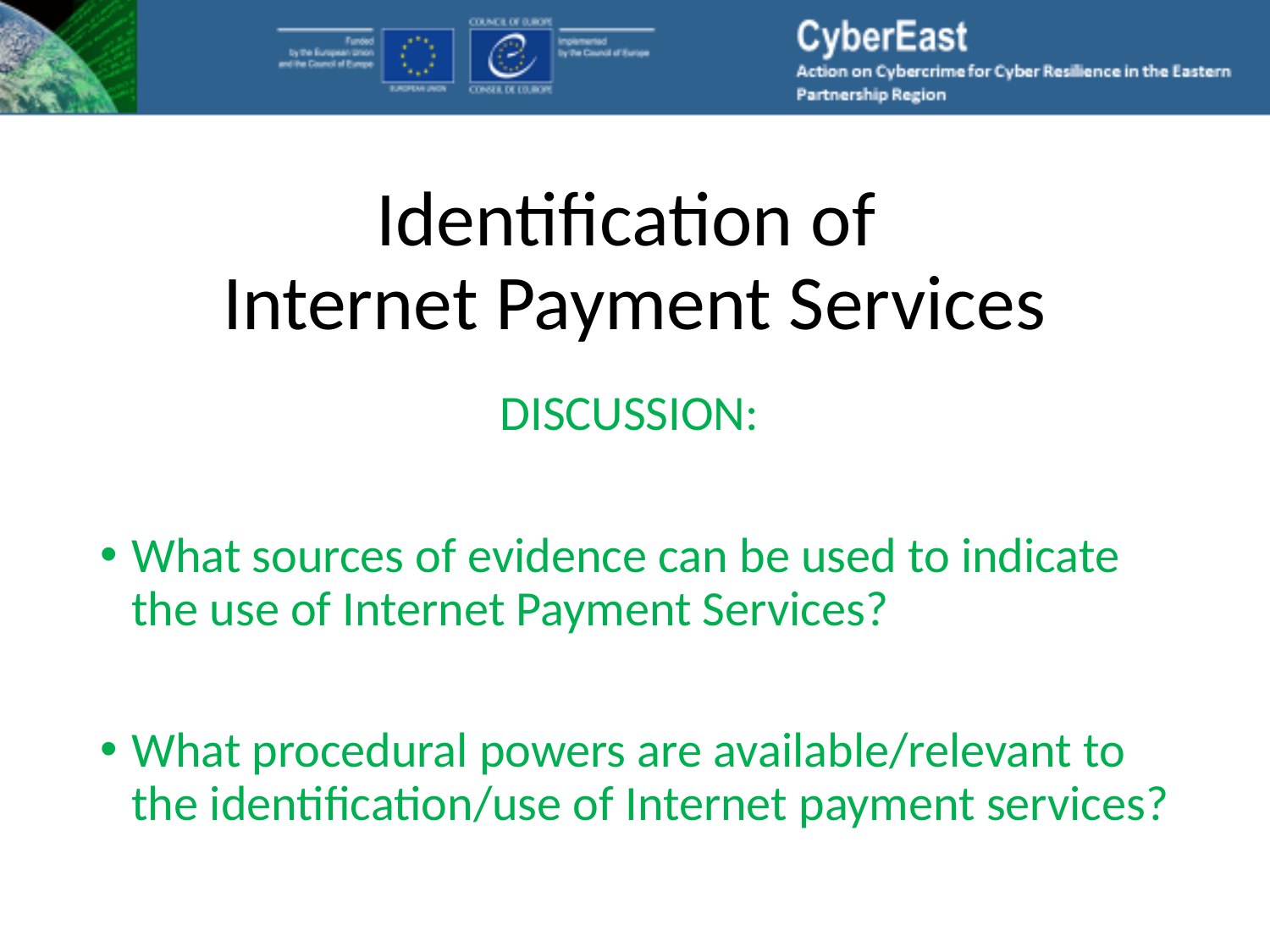

# Identification of Internet Payment Services
DISCUSSION:

What sources of evidence can be used to indicate the use of Internet Payment Services?

What procedural powers are available/relevant to the identification/use of Internet payment services?